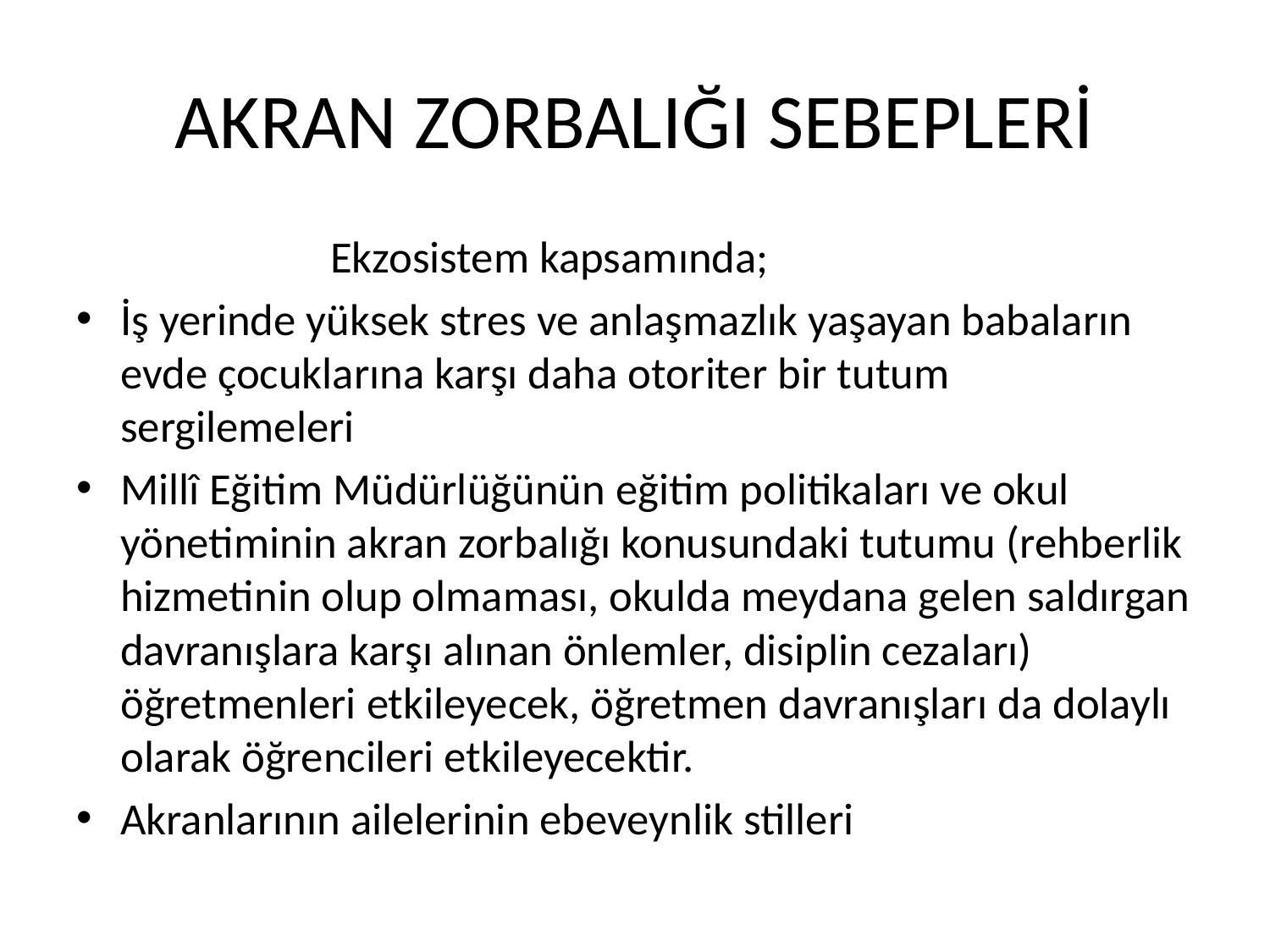

# AKRAN ZORBALIĞI SEBEPLERİ
                         Ekzosistem kapsamında;
İş yerinde yüksek stres ve anlaşmazlık yaşayan babaların evde çocuklarına karşı daha otoriter bir tutum sergilemeleri
Millî Eğitim Müdürlüğünün eğitim politikaları ve okul yönetiminin akran zorbalığı konusundaki tutumu (rehberlik hizmetinin olup olmaması, okulda meydana gelen saldırgan davranışlara karşı alınan önlemler, disiplin cezaları) öğretmenleri etkileyecek, öğretmen davranışları da dolaylı olarak öğrencileri etkileyecektir.
Akranlarının ailelerinin ebeveynlik stilleri